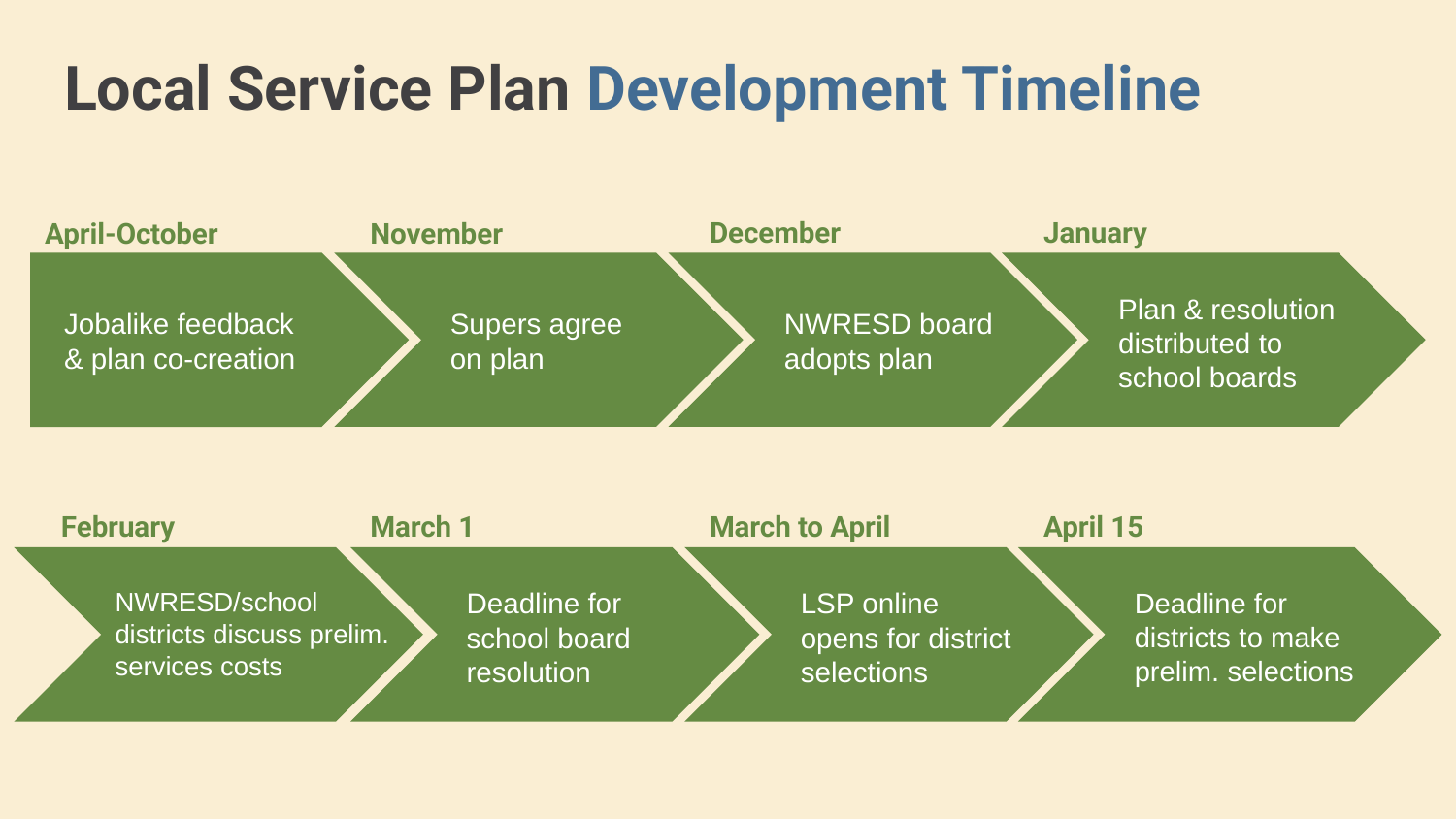

# Local Service Plan Development Timeline
December
January
April-October
November

Plan & resolution distributed to
school boards
Supers agree
on plan
Jobalike feedback & plan co-creation
NWRESD board adopts plan
March to April
April 15
February
March 1

LSP online
opens for district selections
Deadline for
districts to make prelim. selections
NWRESD/school
districts discuss prelim. services costs

Deadline for school board resolution